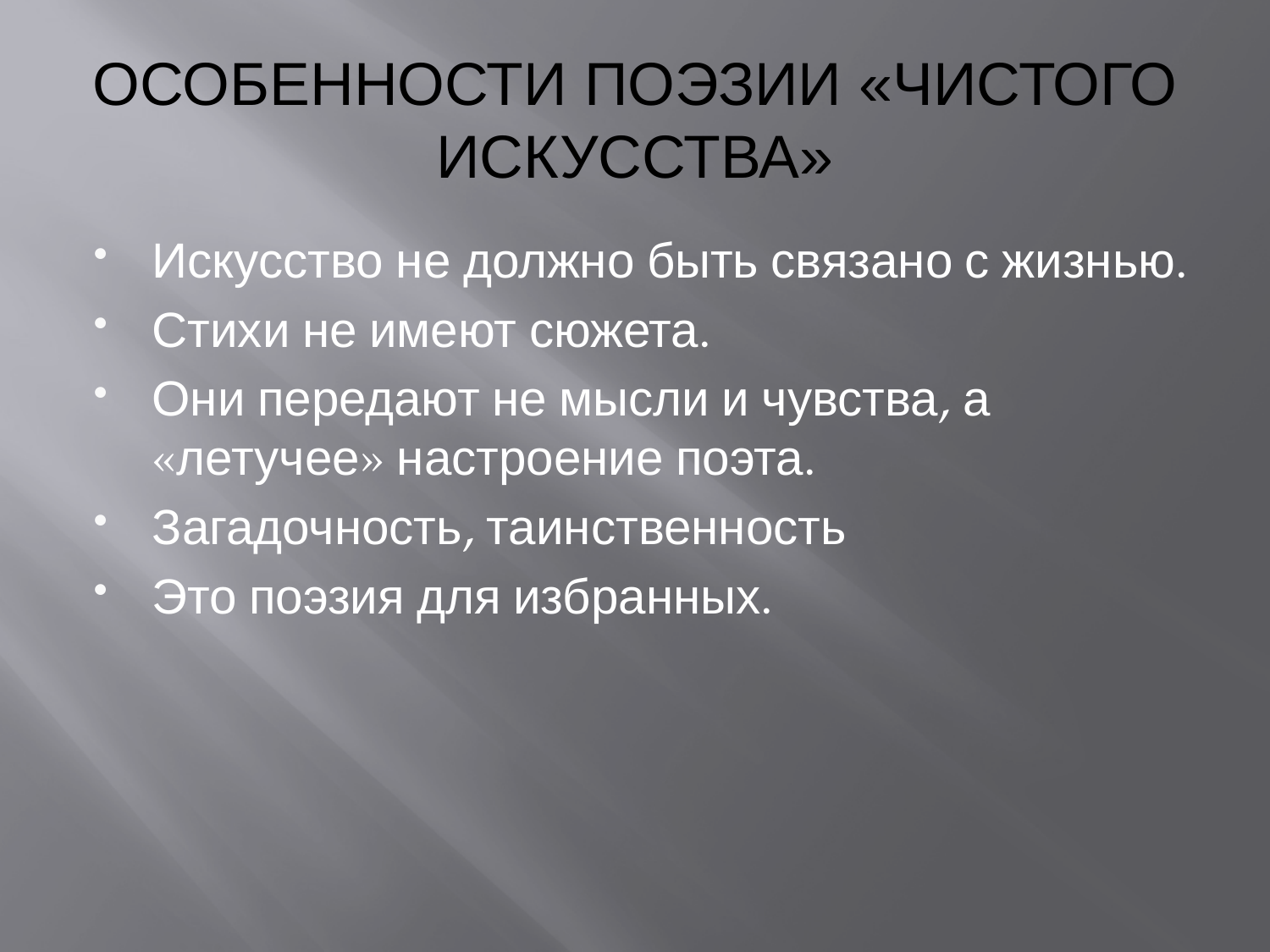

# ОСОБЕННОСТИ ПОЭЗИИ «ЧИСТОГО ИСКУССТВА»
Искусство не должно быть связано с жизнью.
Стихи не имеют сюжета.
Они передают не мысли и чувства, а «летучее» настроение поэта.
Загадочность, таинственность
Это поэзия для избранных.